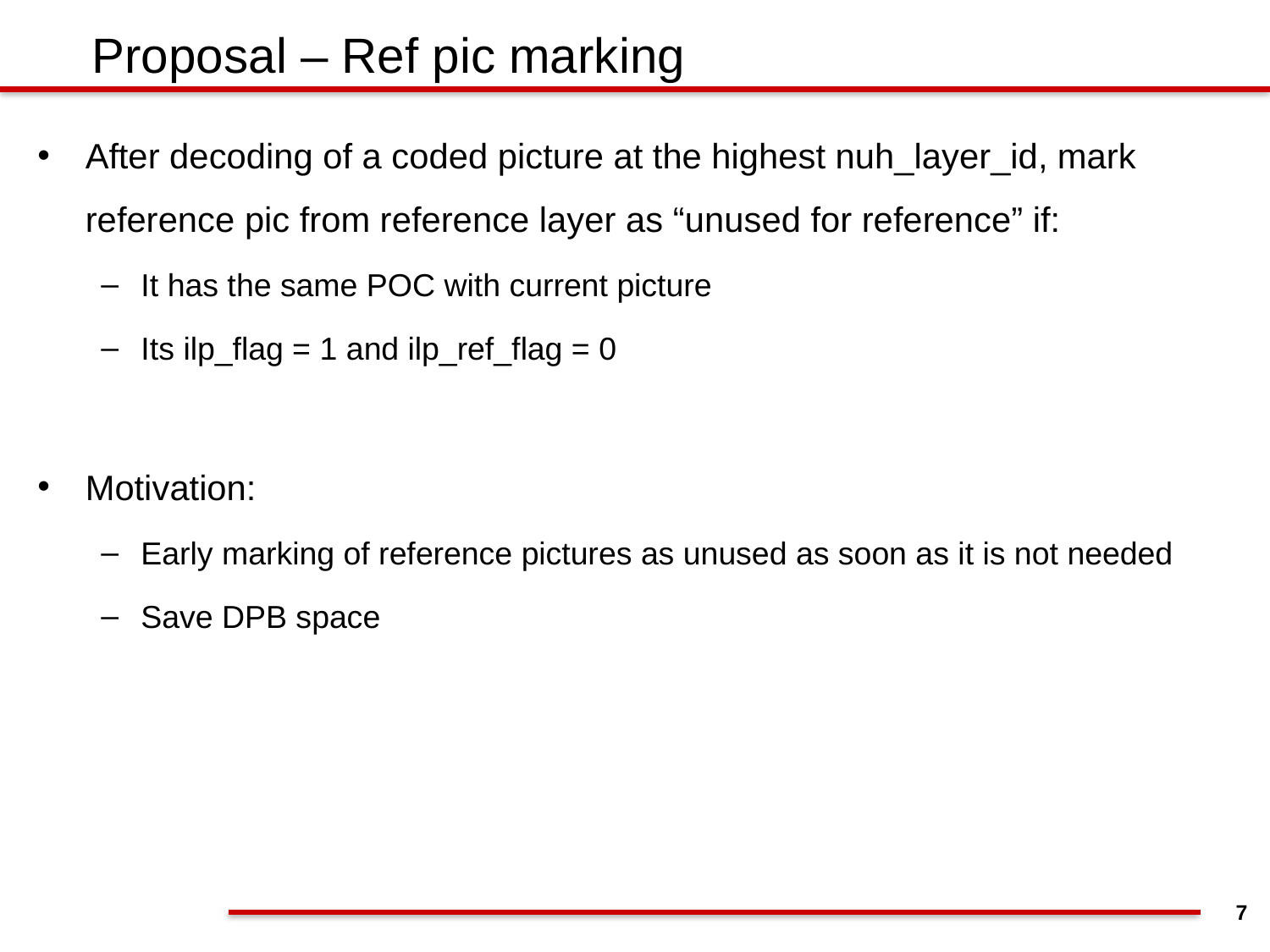

# Proposal – Ref pic marking
After decoding of a coded picture at the highest nuh_layer_id, mark reference pic from reference layer as “unused for reference” if:
It has the same POC with current picture
Its ilp_flag = 1 and ilp_ref_flag = 0

Motivation:
Early marking of reference pictures as unused as soon as it is not needed
Save DPB space
7